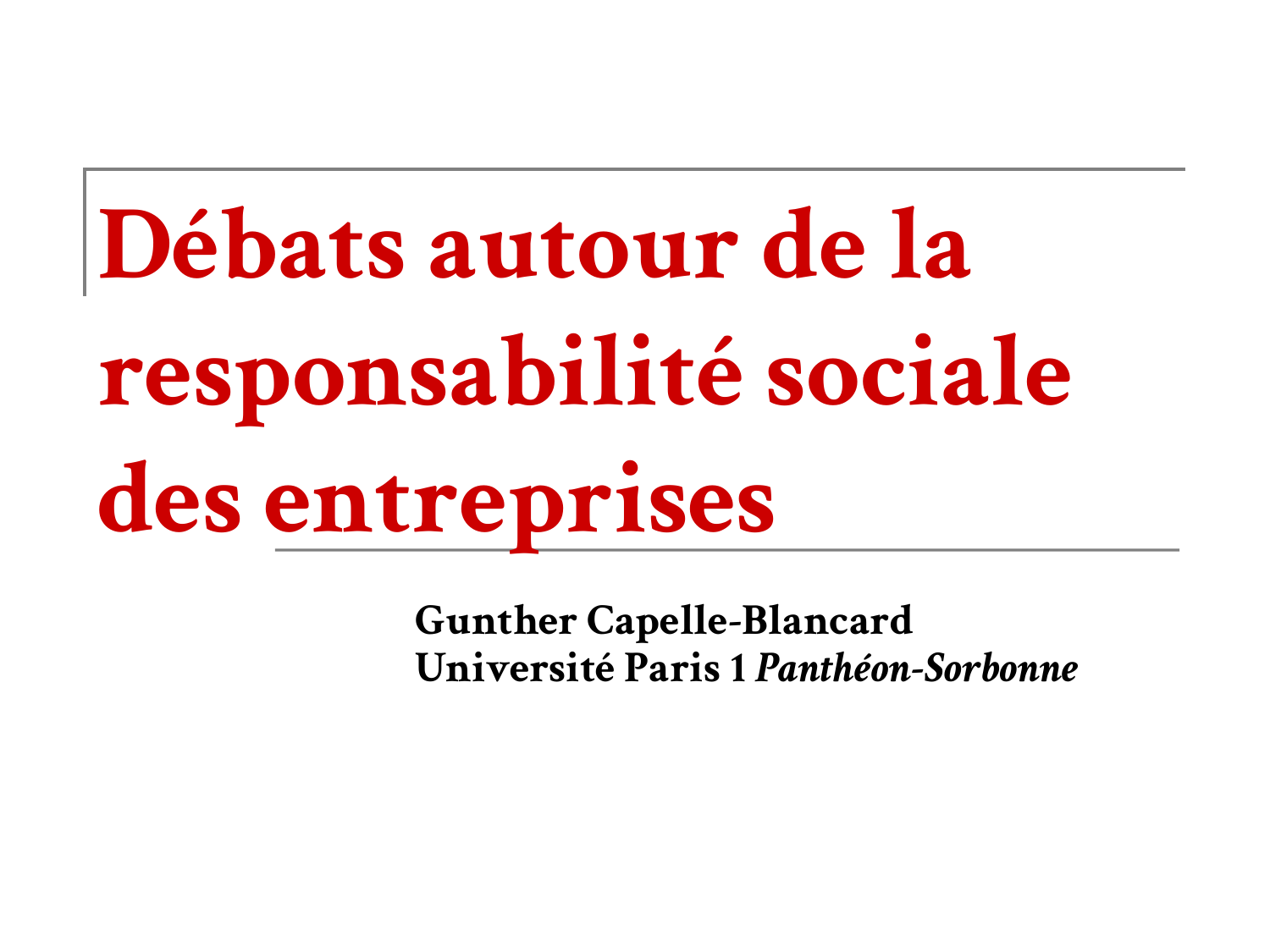

# Débats autour de la responsabilité sociale des entreprises
Gunther Capelle-Blancard
Université Paris 1 Panthéon-Sorbonne